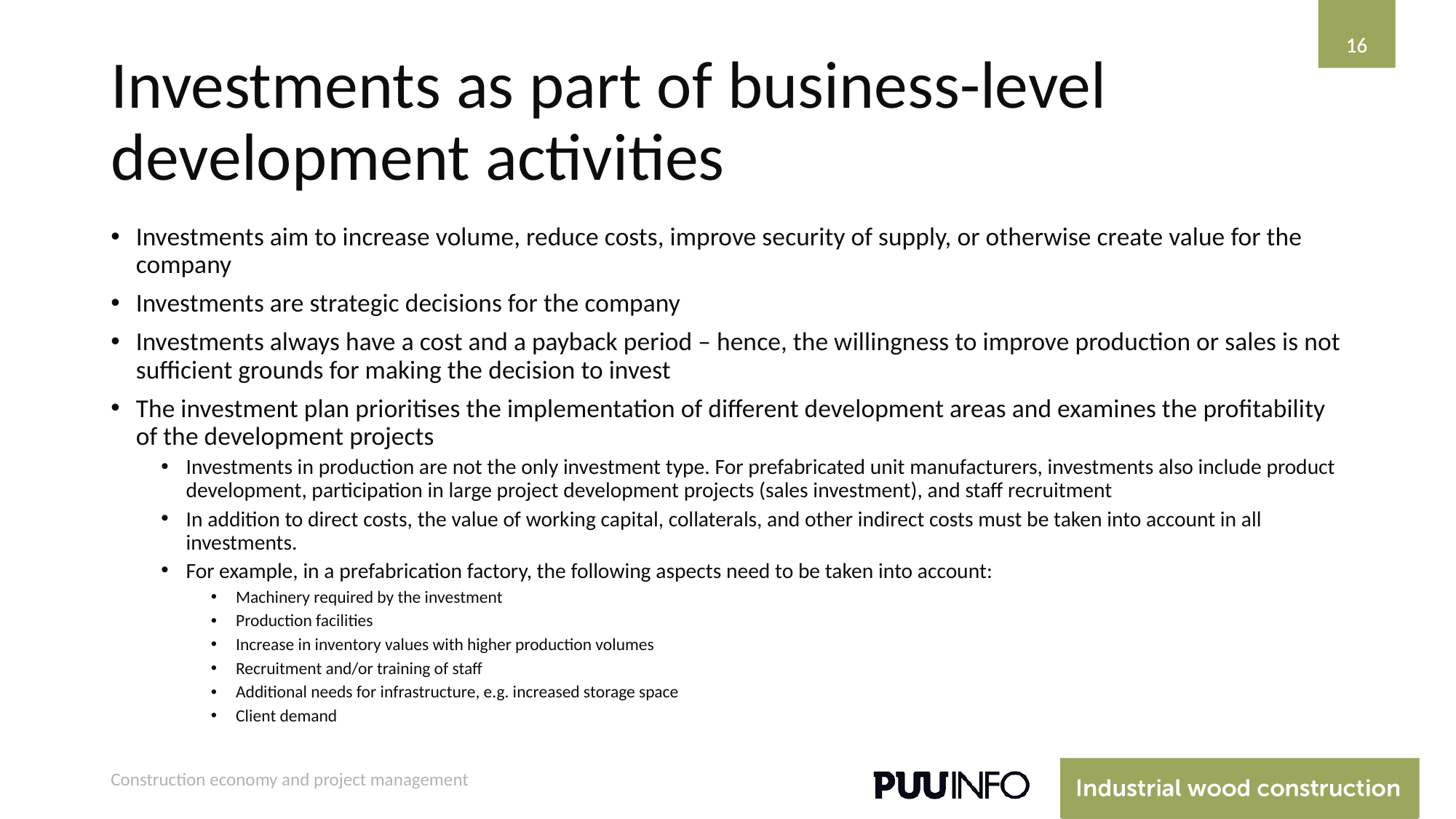

16
16
# Investments as part of business-level development activities
Investments aim to increase volume, reduce costs, improve security of supply, or otherwise create value for the company
Investments are strategic decisions for the company
Investments always have a cost and a payback period – hence, the willingness to improve production or sales is not sufficient grounds for making the decision to invest
The investment plan prioritises the implementation of different development areas and examines the profitability of the development projects
Investments in production are not the only investment type. For prefabricated unit manufacturers, investments also include product development, participation in large project development projects (sales investment), and staff recruitment
In addition to direct costs, the value of working capital, collaterals, and other indirect costs must be taken into account in all investments.
For example, in a prefabrication factory, the following aspects need to be taken into account:
Machinery required by the investment
Production facilities
Increase in inventory values with higher production volumes
Recruitment and/or training of staff
Additional needs for infrastructure, e.g. increased storage space
Client demand
Construction economy and project management